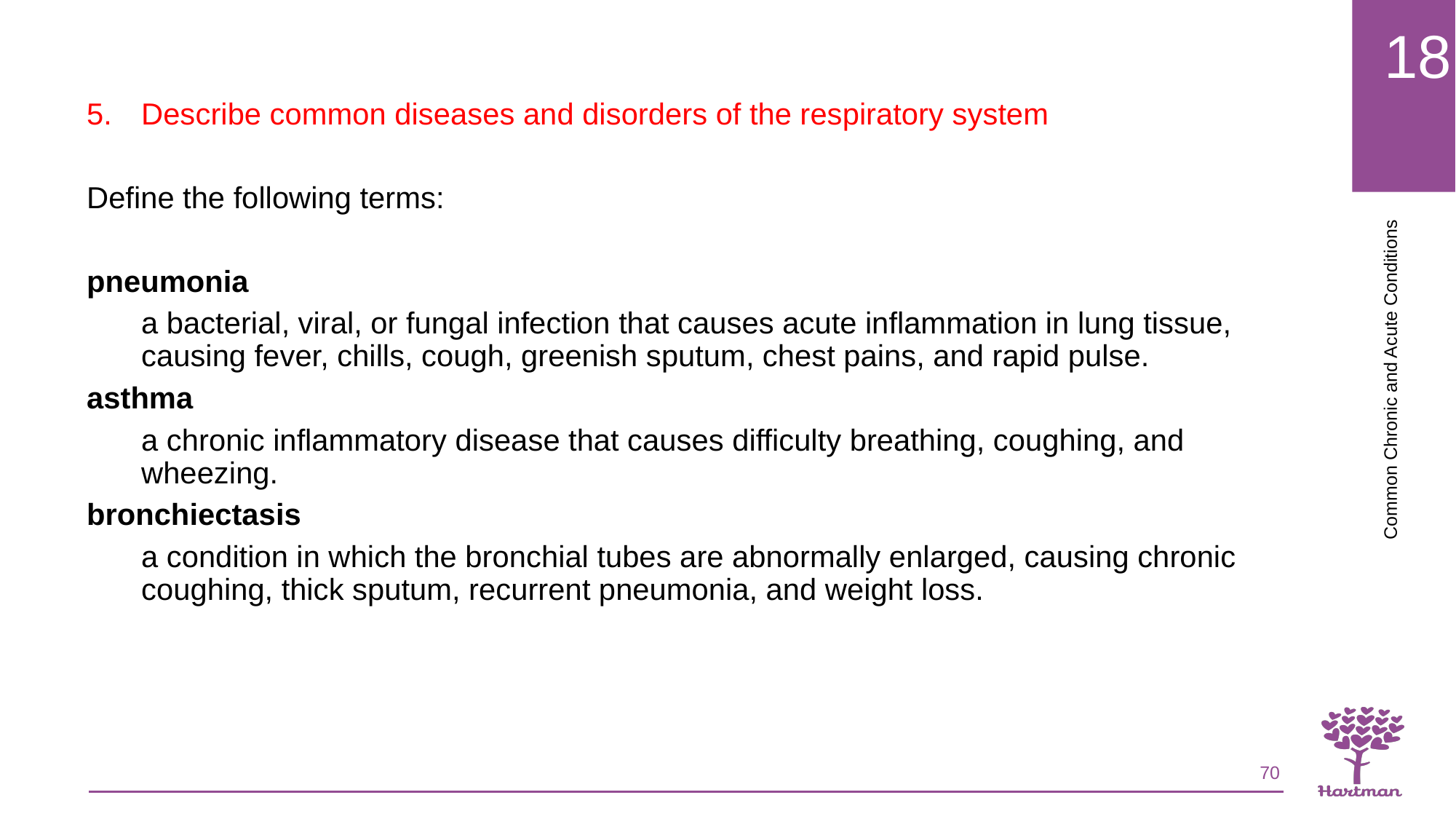

Describe common diseases and disorders of the respiratory system

Define the following terms:

pneumonia
a bacterial, viral, or fungal infection that causes acute inflammation in lung tissue, causing fever, chills, cough, greenish sputum, chest pains, and rapid pulse.
asthma
a chronic inflammatory disease that causes difficulty breathing, coughing, and wheezing.
bronchiectasis
a condition in which the bronchial tubes are abnormally enlarged, causing chronic coughing, thick sputum, recurrent pneumonia, and weight loss.

70